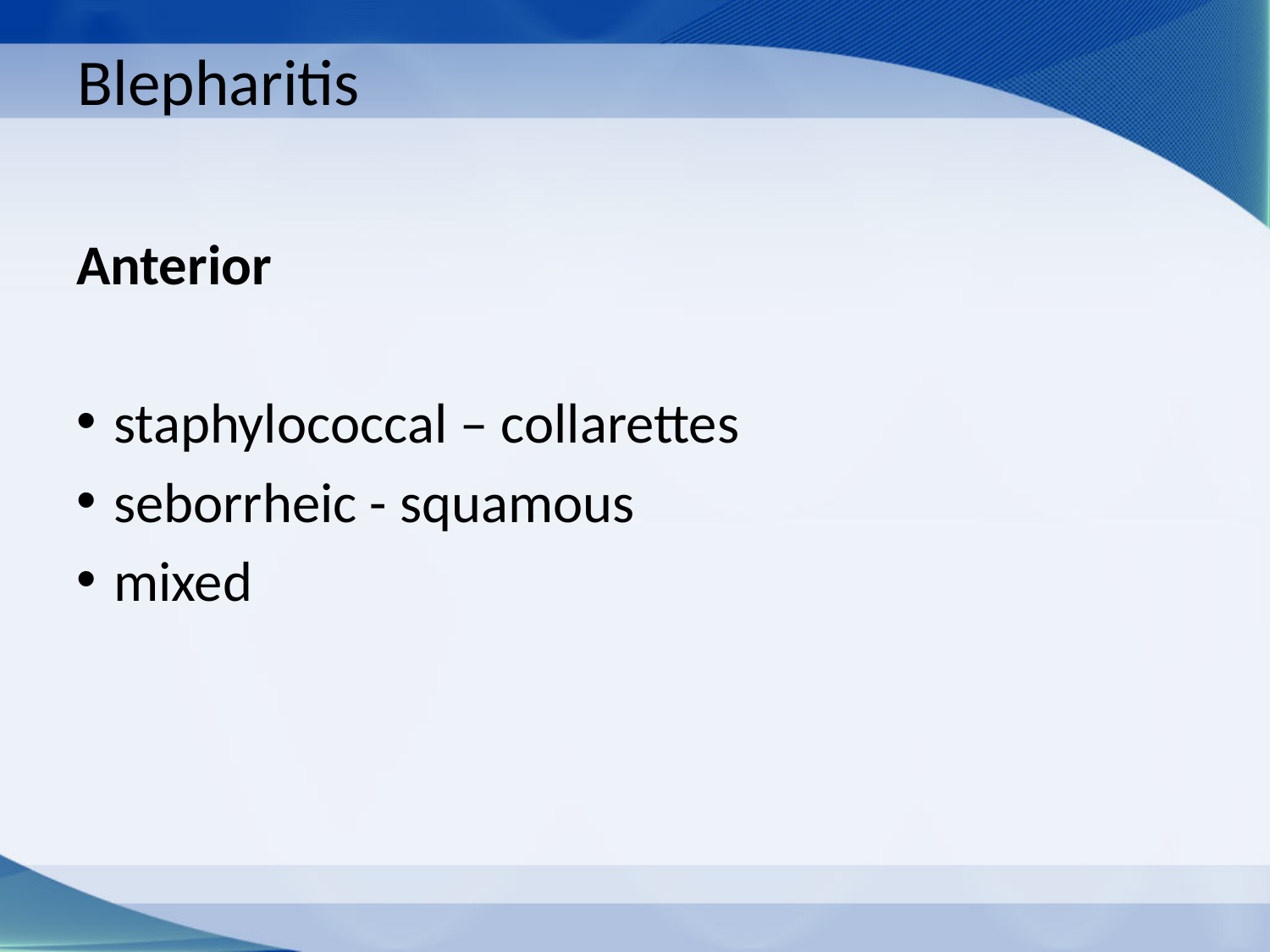

# Blepharitis
Anterior

staphylococcal – collarettes
seborrheic - squamous
mixed